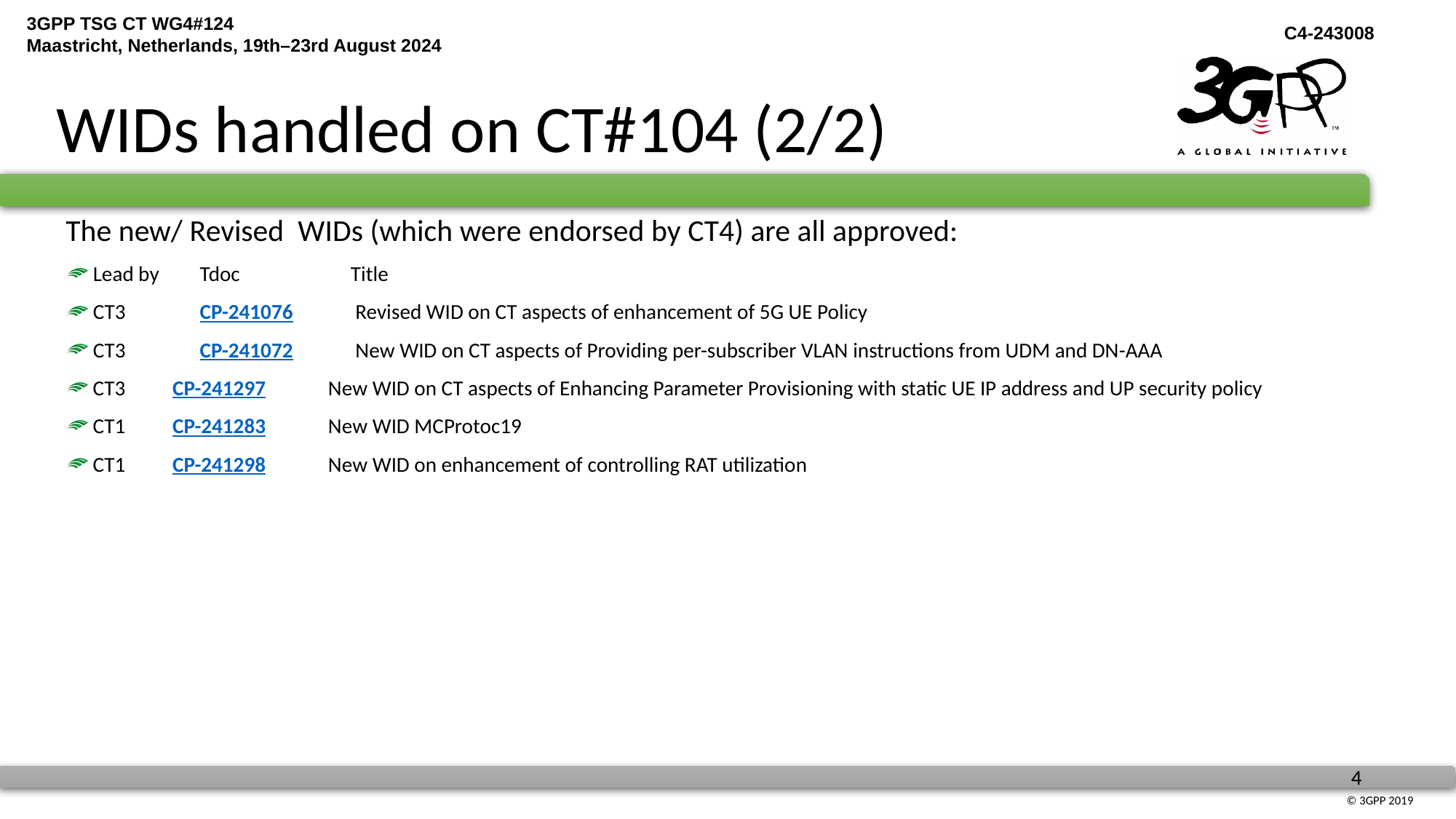

# WIDs handled on CT#104 (2/2)
The new/ Revised  WIDs (which were endorsed by CT4) are all approved:
Lead by 	Tdoc	Title
CT3	CP-241076	 Revised WID on CT aspects of enhancement of 5G UE Policy
CT3	CP-241072	 New WID on CT aspects of Providing per-subscriber VLAN instructions from UDM and DN-AAA
 CT3	CP-241297	 New WID on CT aspects of Enhancing Parameter Provisioning with static UE IP address and UP security policy
 CT1	CP-241283	 New WID MCProtoc19
 CT1	CP-241298	 New WID on enhancement of controlling RAT utilization